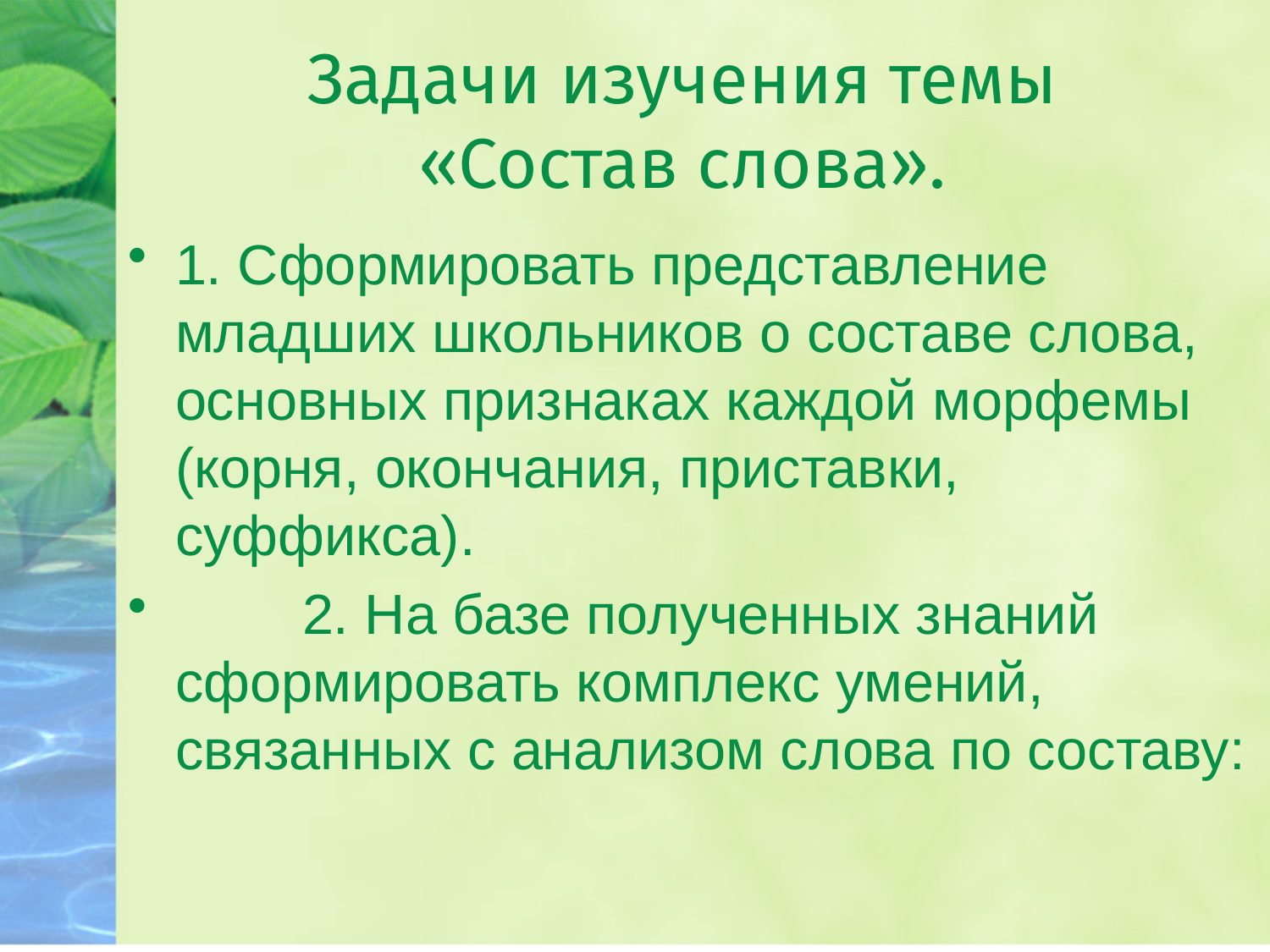

# Задачи изучения темы «Состав слова».
1. Сформировать представление младших школьников о составе слова, основных признаках каждой морфемы (корня, окончания, приставки, суффикса).
	2. На базе полученных знаний сформировать комплекс умений, связанных с анализом слова по составу: